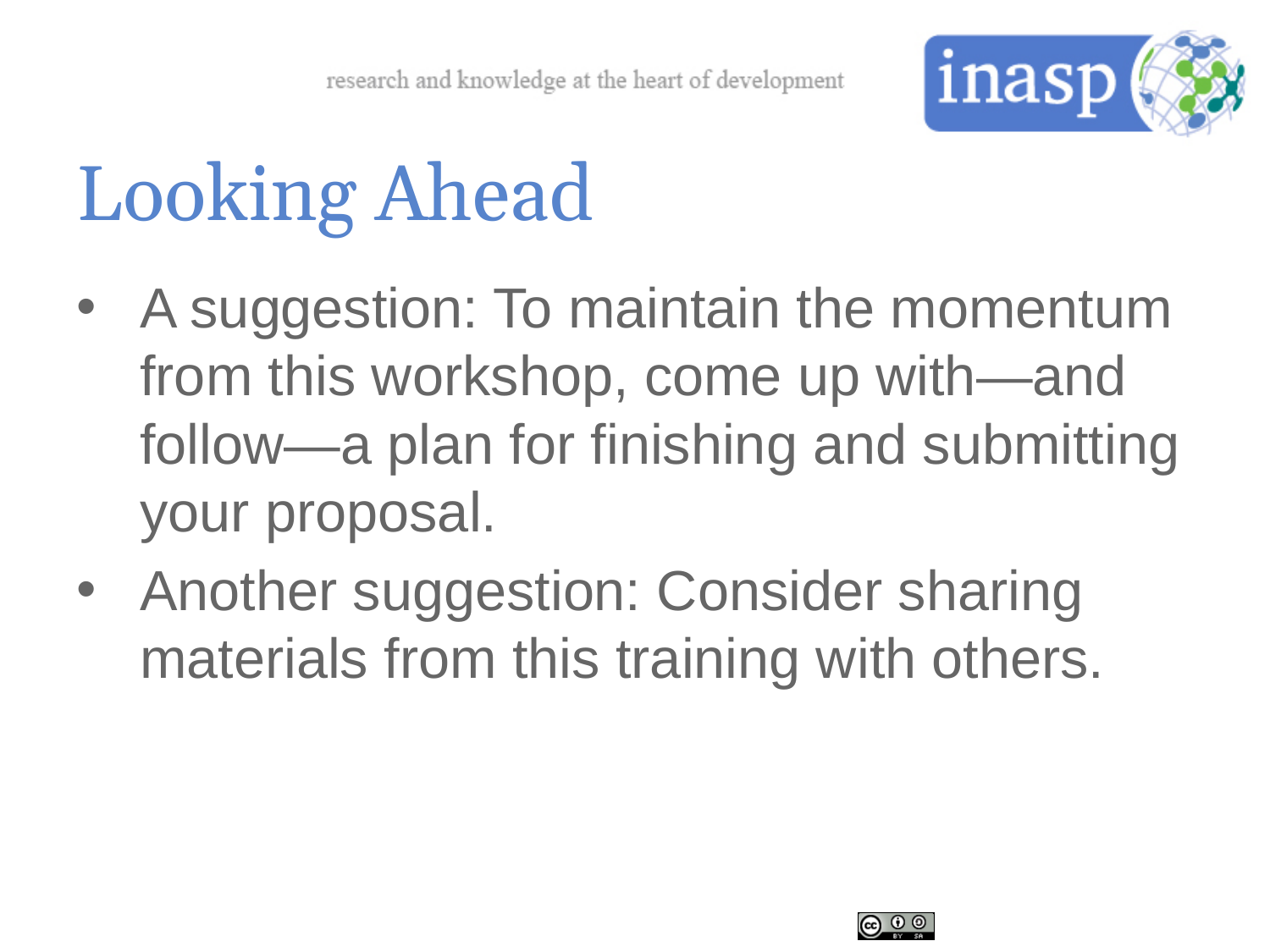

# Looking Ahead
A suggestion: To maintain the momentum from this workshop, come up with—and follow—a plan for finishing and submitting your proposal.
Another suggestion: Consider sharing materials from this training with others.